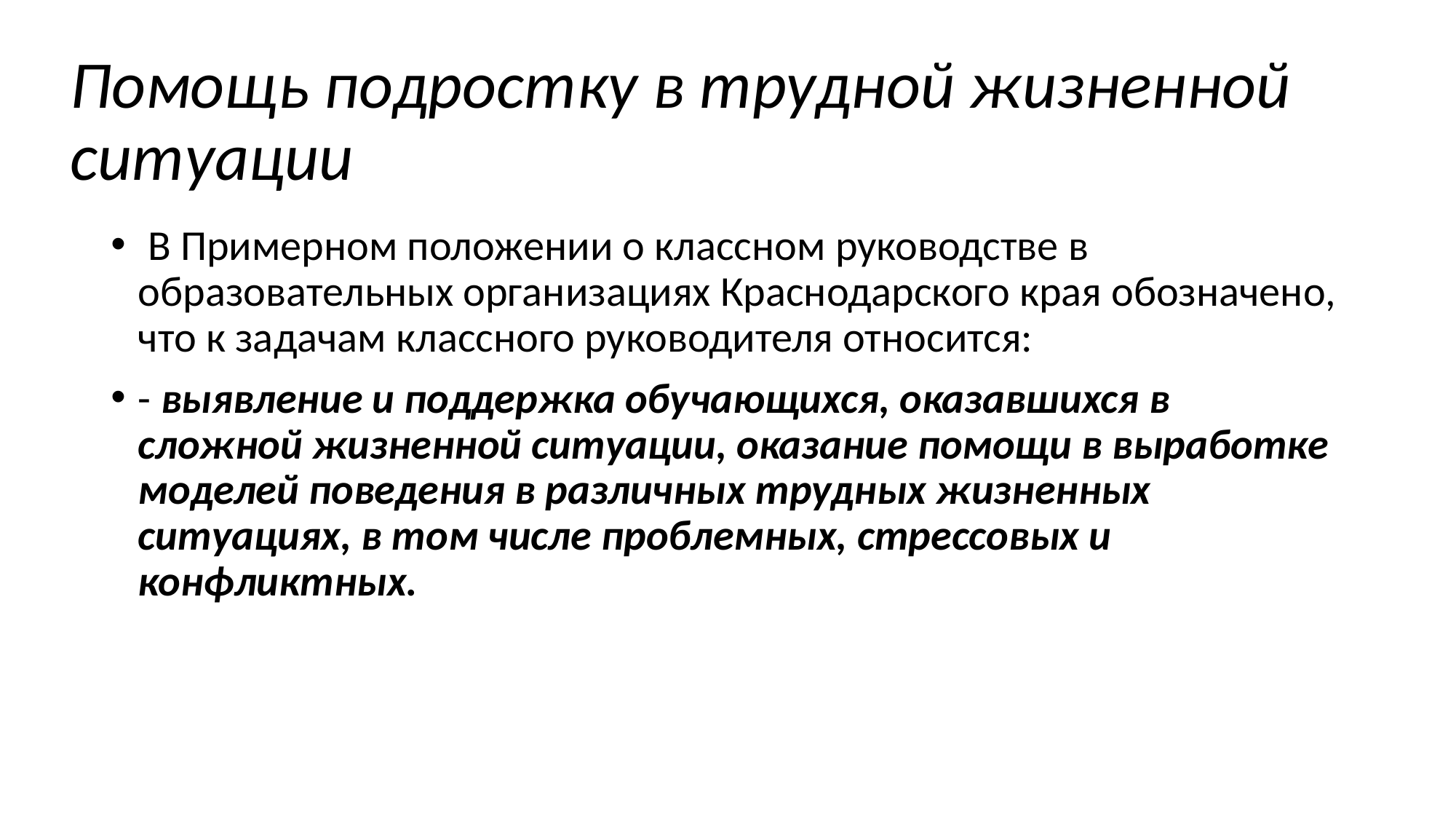

# Помощь подростку в трудной жизненной ситуации
 В Примерном положении о классном руководстве в образовательных организациях Краснодарского края обозначено, что к задачам классного руководителя относится:
- выявление и поддержка обучающихся, оказавшихся в сложной жизненной ситуации, оказание помощи в выработке моделей поведения в различных трудных жизненных ситуациях, в том числе проблемных, стрессовых и конфликтных.